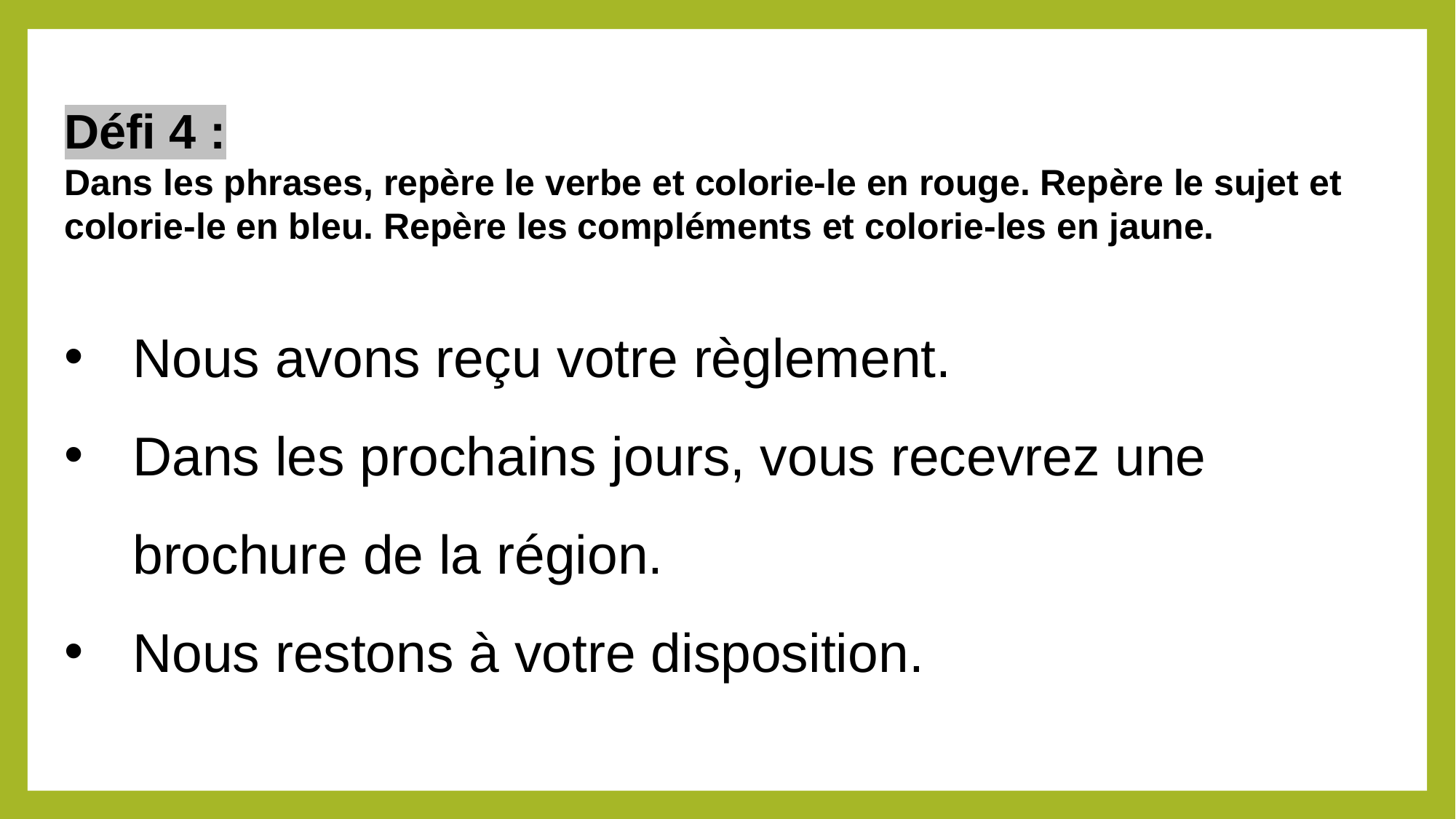

Défi 4 :
Dans les phrases, repère le verbe et colorie-le en rouge. Repère le sujet et colorie-le en bleu. Repère les compléments et colorie-les en jaune.

Nous avons reçu votre règlement.
Dans les prochains jours, vous recevrez une brochure de la région.
Nous restons à votre disposition.